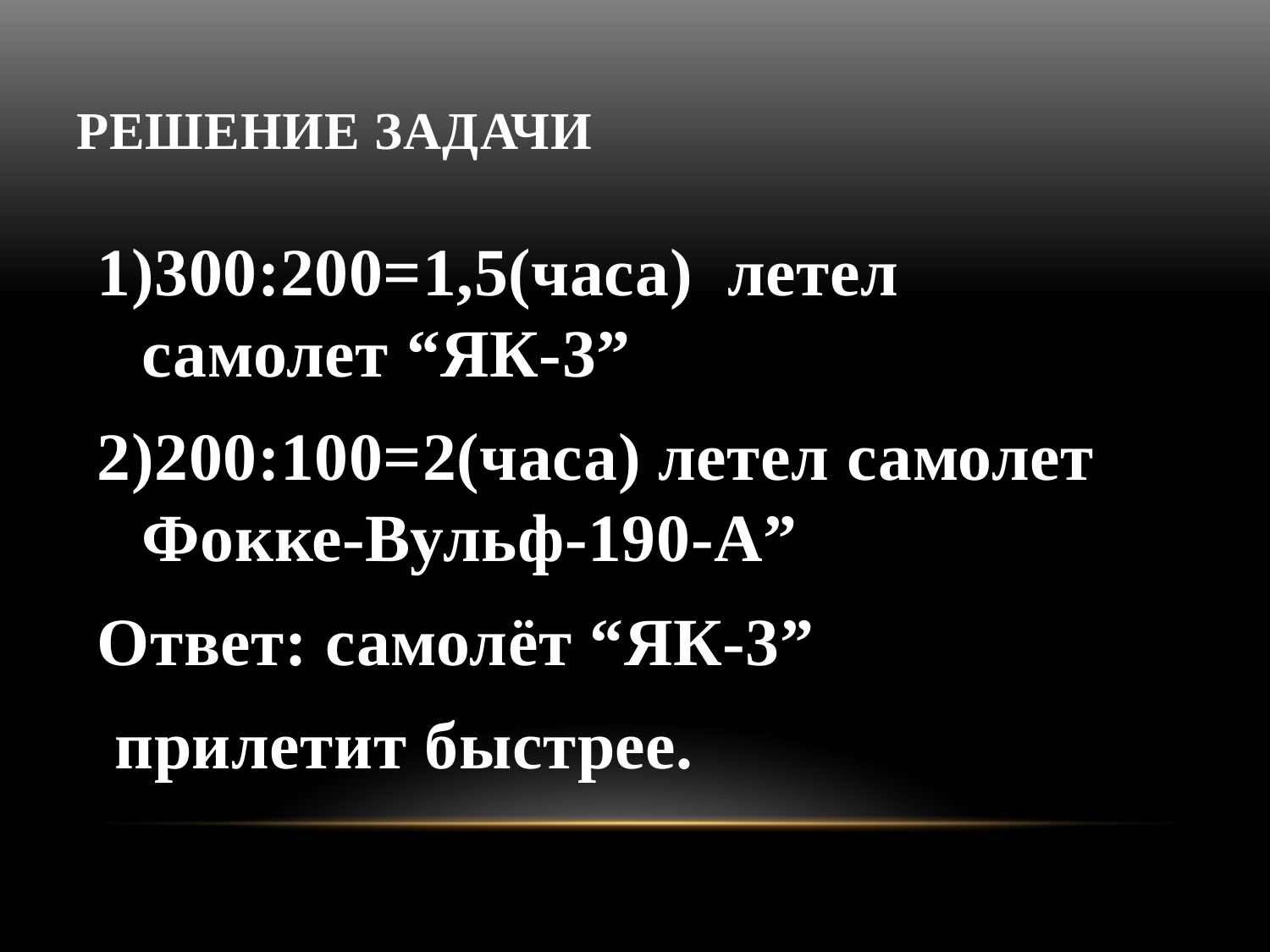

# Решение задачи
1)300:200=1,5(часа)  летел  самолет “ЯК-3”
2)200:100=2(часа) летел самолет Фокке-Вульф-190-А”
Ответ: самолёт “ЯК-3”
 прилетит быстрее.